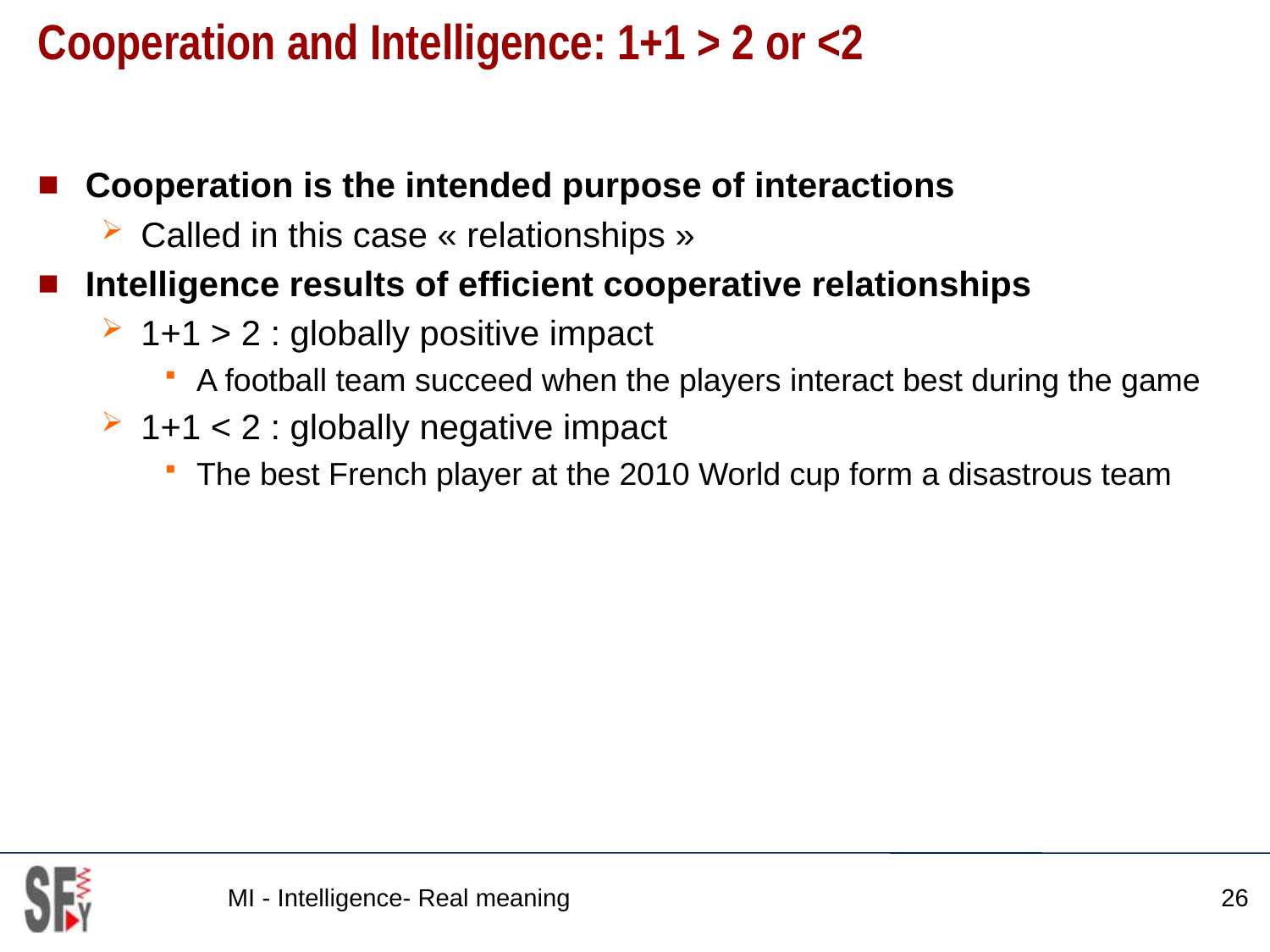

# Cooperation and Intelligence: 1+1 > 2 or <2
Cooperation is the intended purpose of interactions
Called in this case « relationships »
Intelligence results of efficient cooperative relationships
1+1 > 2 : globally positive impact
A football team succeed when the players interact best during the game
1+1 < 2 : globally negative impact
The best French player at the 2010 World cup form a disastrous team

MI - Intelligence- Real meaning
26